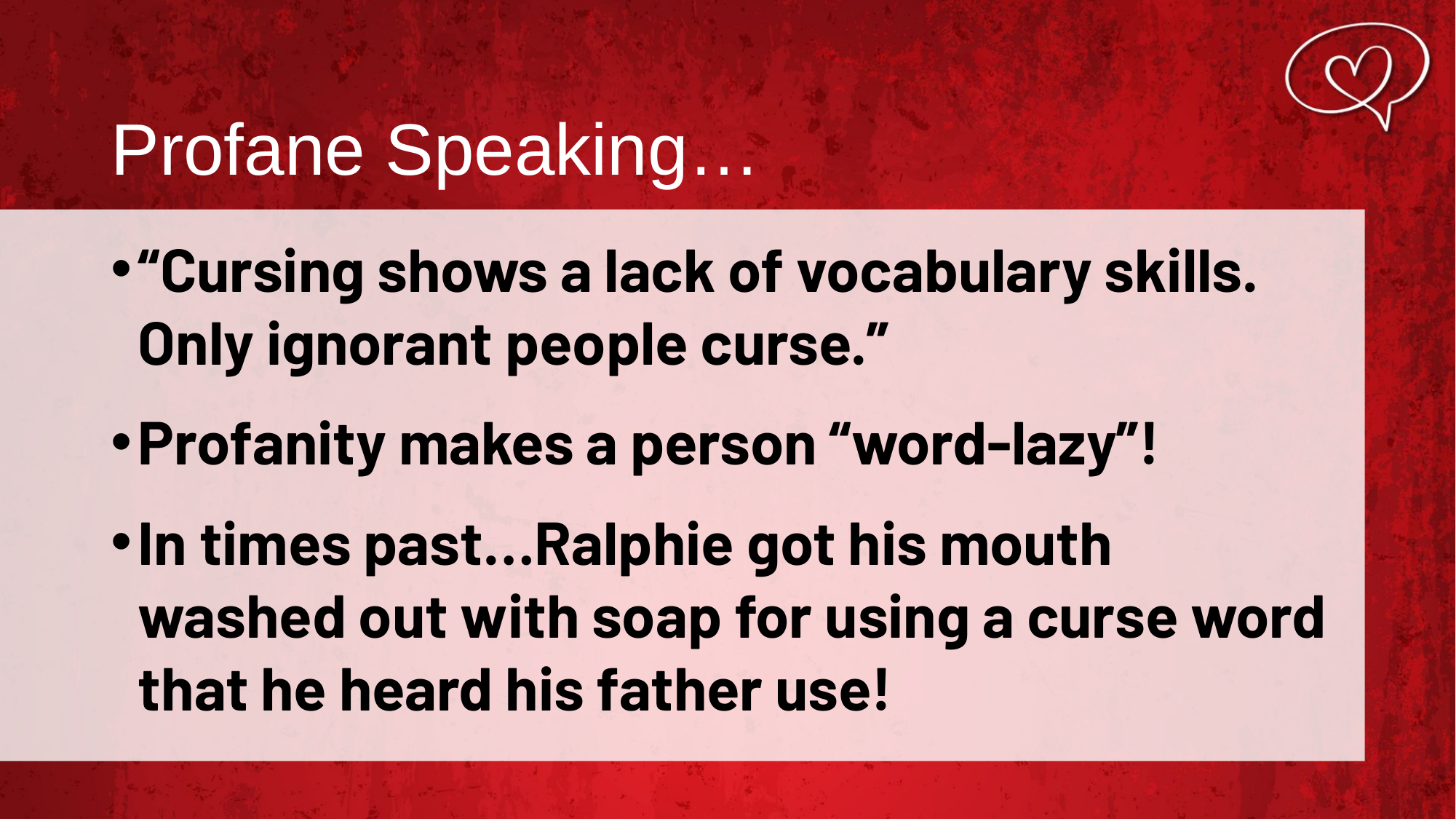

# Profane Speaking…
“Cursing shows a lack of vocabulary skills. Only ignorant people curse.”
Profanity makes a person “word-lazy”!
In times past…Ralphie got his mouth washed out with soap for using a curse word that he heard his father use!